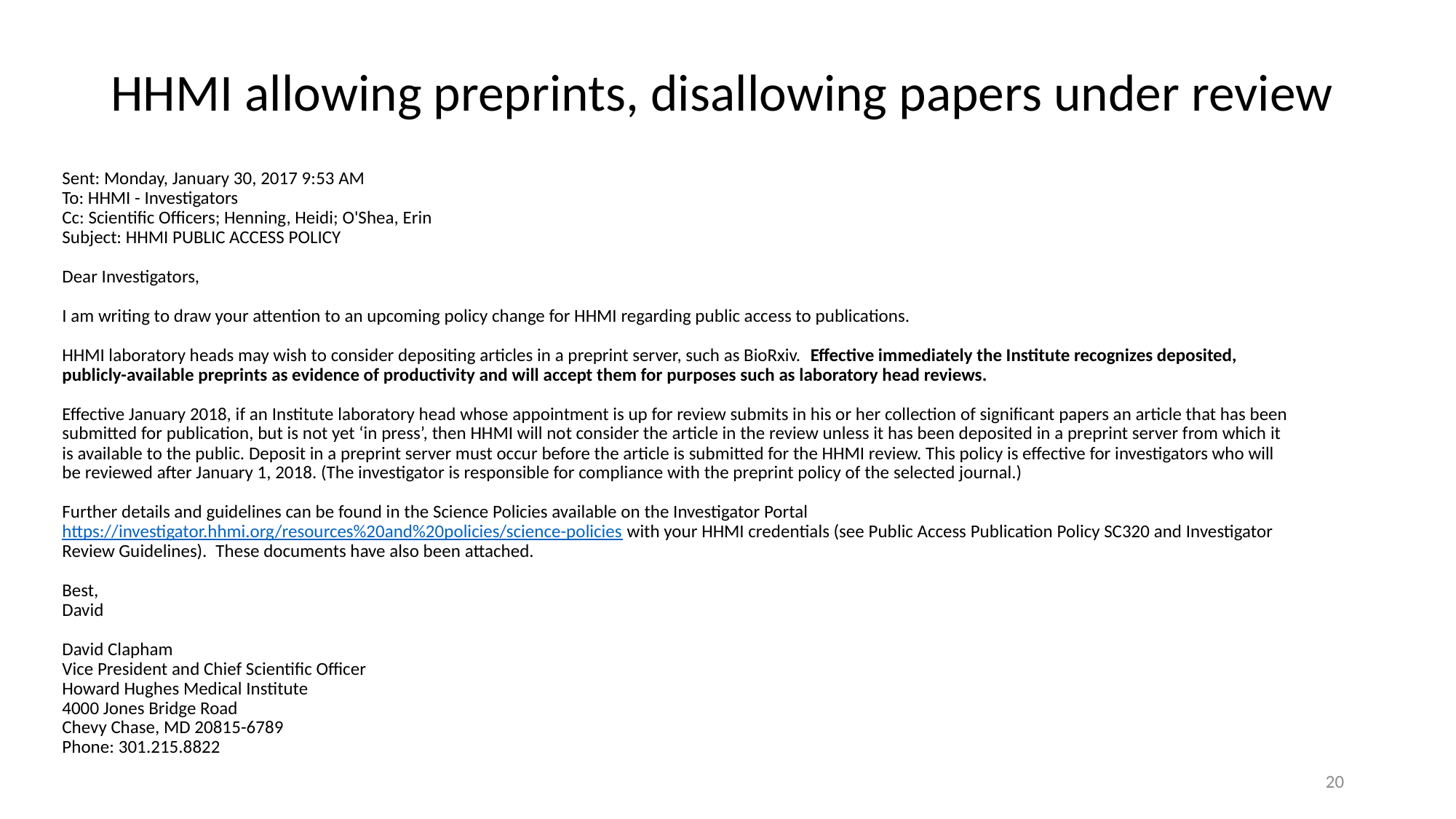

# HHMI allowing preprints, disallowing papers under review
Sent: Monday, January 30, 2017 9:53 AM
To: HHMI - Investigators
Cc: Scientific Officers; Henning, Heidi; O'Shea, Erin
Subject: HHMI PUBLIC ACCESS POLICY

Dear Investigators,

I am writing to draw your attention to an upcoming policy change for HHMI regarding public access to publications.

HHMI laboratory heads may wish to consider depositing articles in a preprint server, such as BioRxiv.  Effective immediately the Institute recognizes deposited, publicly-available preprints as evidence of productivity and will accept them for purposes such as laboratory head reviews.

Effective January 2018, if an Institute laboratory head whose appointment is up for review submits in his or her collection of significant papers an article that has been submitted for publication, but is not yet ‘in press’, then HHMI will not consider the article in the review unless it has been deposited in a preprint server from which it is available to the public. Deposit in a preprint server must occur before the article is submitted for the HHMI review. This policy is effective for investigators who will be reviewed after January 1, 2018. (The investigator is responsible for compliance with the preprint policy of the selected journal.)

Further details and guidelines can be found in the Science Policies available on the Investigator Portal https://investigator.hhmi.org/resources%20and%20policies/science-policies with your HHMI credentials (see Public Access Publication Policy SC320 and Investigator Review Guidelines).  These documents have also been attached.

Best,
David

David Clapham
Vice President and Chief Scientific Officer
Howard Hughes Medical Institute
4000 Jones Bridge Road
Chevy Chase, MD 20815-6789
Phone: 301.215.8822

20